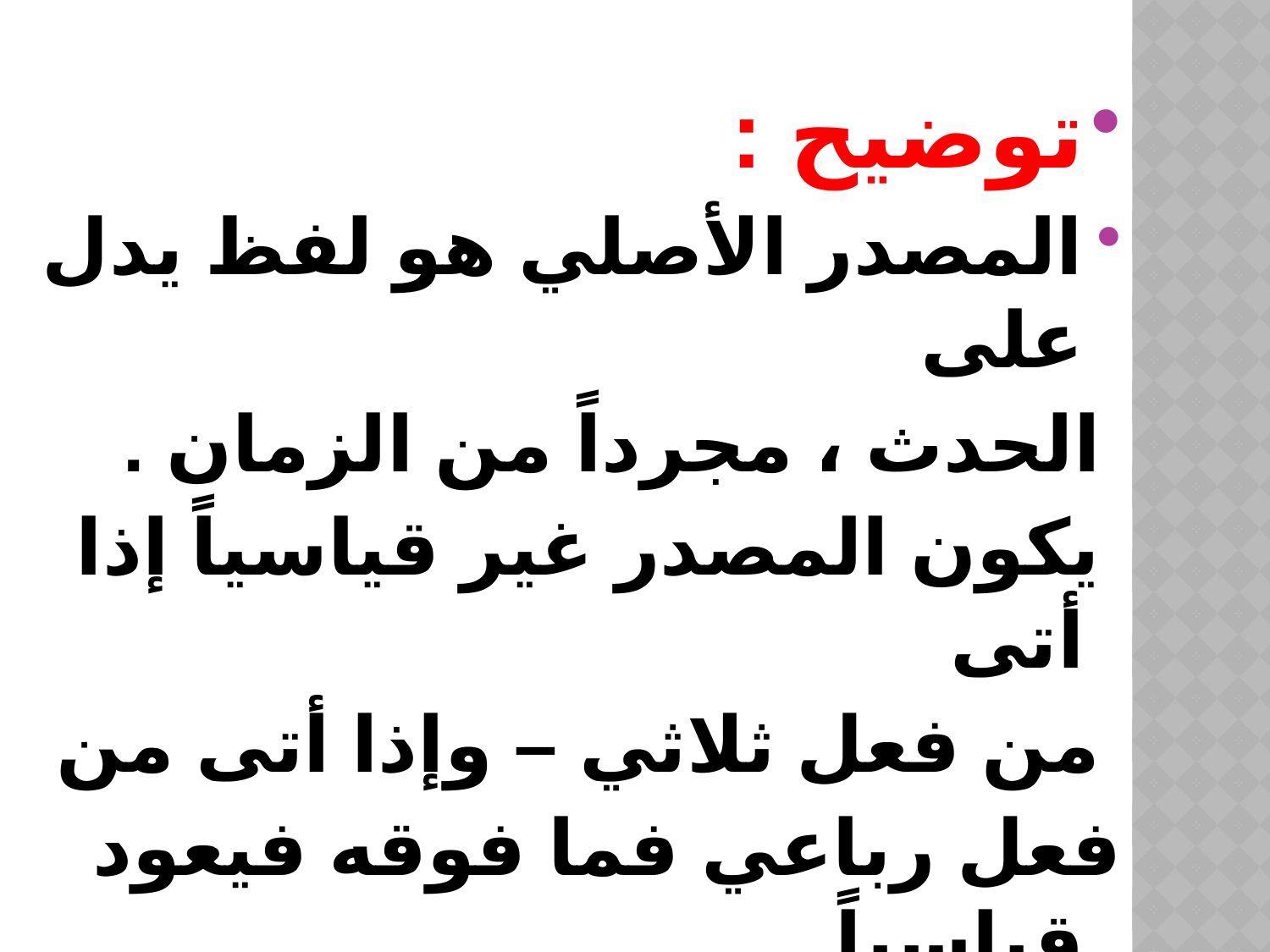

توضيح :
المصدر الأصلي هو لفظ يدل على
 الحدث ، مجرداً من الزمان .
 يكون المصدر غير قياسياً إذا أتى
 من فعل ثلاثي – وإذا أتى من
فعل رباعي فما فوقه فيعود قياسياً .